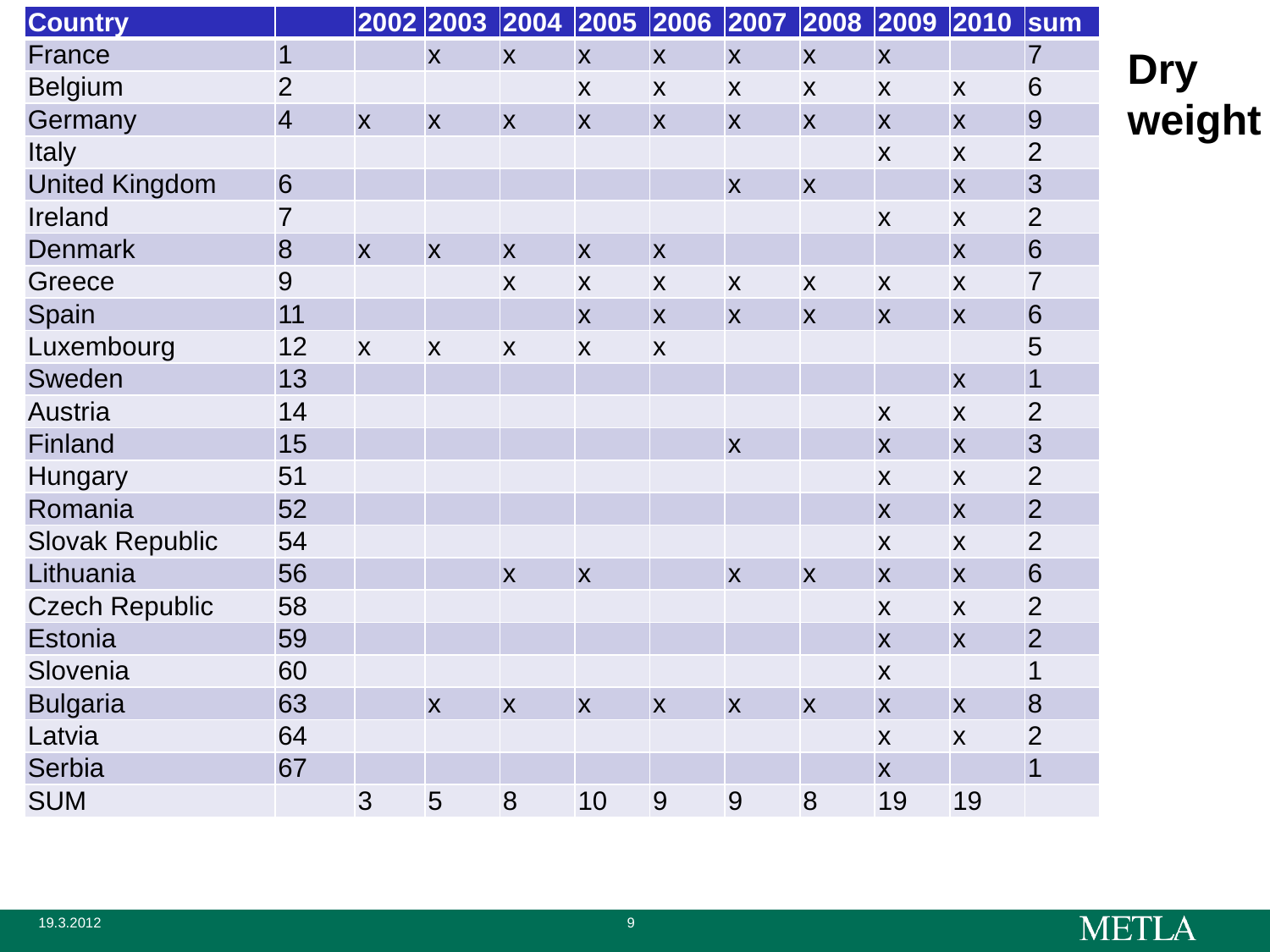

| Country |  | 2002 | 2003 | 2004 | 2005 | 2006 | 2007 | 2008 | 2009 | 2010 | sum |
| --- | --- | --- | --- | --- | --- | --- | --- | --- | --- | --- | --- |
| France | 1 |  | x | x | x | x | x | x | x |  | 7 |
| Belgium | 2 |  |  |  | x | x | x | x | x | x | 6 |
| Germany | 4 | x | x | x | x | x | x | x | x | x | 9 |
| Italy |  |  |  |  |  |  |  |  | x | x | 2 |
| United Kingdom | 6 |  |  |  |  |  | x | x |  | x | 3 |
| Ireland | 7 |  |  |  |  |  |  |  | x | x | 2 |
| Denmark | 8 | x | x | x | x | x |  |  |  | x | 6 |
| Greece | 9 |  |  | x | x | x | x | x | x | x | 7 |
| Spain | 11 |  |  |  | x | x | x | x | x | x | 6 |
| Luxembourg | 12 | x | x | x | x | x |  |  |  |  | 5 |
| Sweden | 13 |  |  |  |  |  |  |  |  | x | 1 |
| Austria | 14 |  |  |  |  |  |  |  | x | x | 2 |
| Finland | 15 |  |  |  |  |  | x |  | x | x | 3 |
| Hungary | 51 |  |  |  |  |  |  |  | x | x | 2 |
| Romania | 52 |  |  |  |  |  |  |  | x | x | 2 |
| Slovak Republic | 54 |  |  |  |  |  |  |  | x | x | 2 |
| Lithuania | 56 |  |  | x | x |  | x | x | x | x | 6 |
| Czech Republic | 58 |  |  |  |  |  |  |  | x | x | 2 |
| Estonia | 59 |  |  |  |  |  |  |  | x | x | 2 |
| Slovenia | 60 |  |  |  |  |  |  |  | x |  | 1 |
| Bulgaria | 63 |  | x | x | x | x | x | x | x | x | 8 |
| Latvia | 64 |  |  |  |  |  |  |  | x | x | 2 |
| Serbia | 67 |  |  |  |  |  |  |  | x |  | 1 |
| SUM |  | 3 | 5 | 8 | 10 | 9 | 9 | 8 | 19 | 19 |  |
Dry weight
  19.3.2012
9